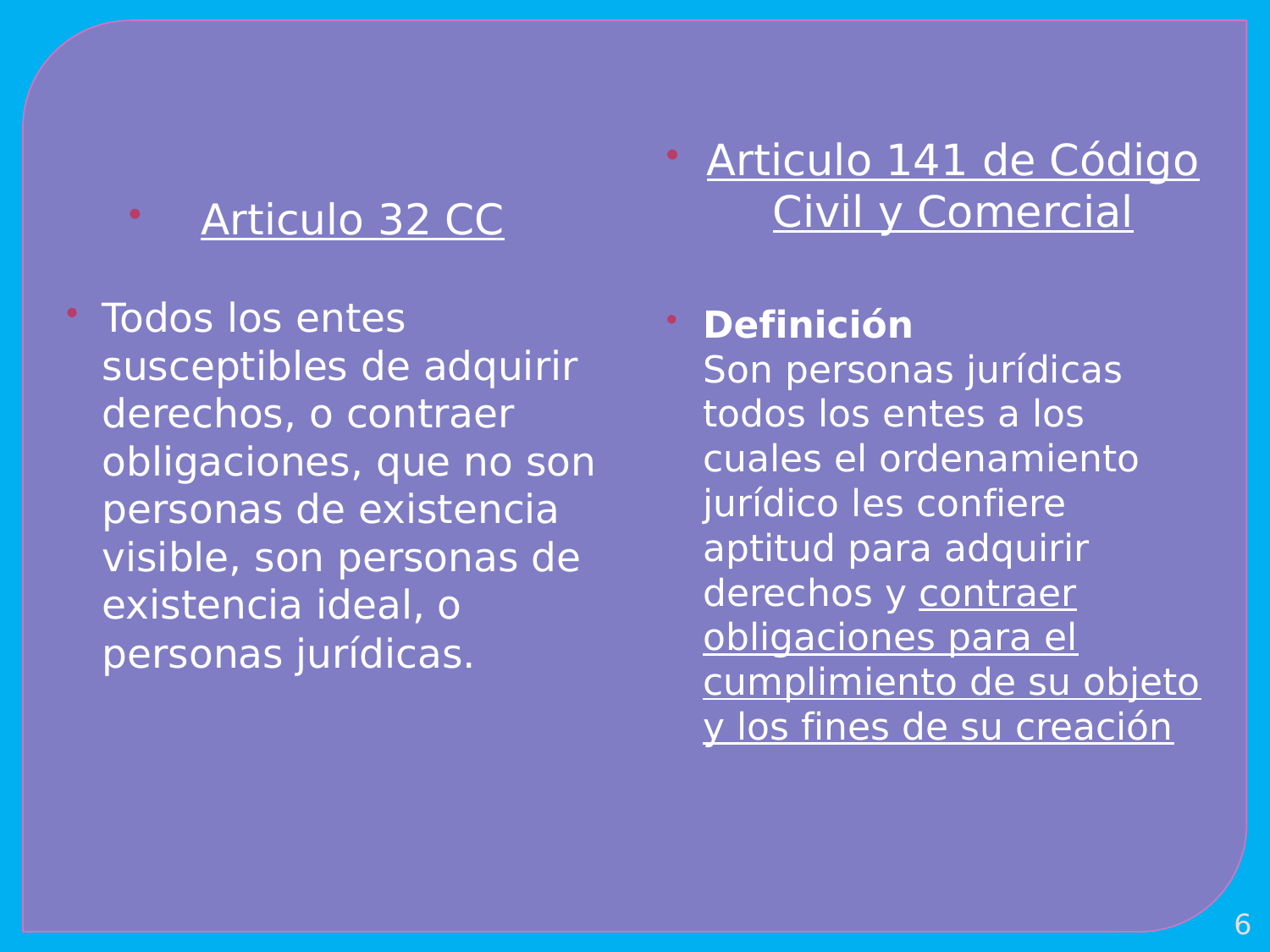

Articulo 141 de Código Civil y Comercial

Definición
   Son personas jurídicas todos los entes a los cuales el ordenamiento jurídico les confiere aptitud para adquirir derechos y contraer obligaciones para el cumplimiento de su objeto y los fines de su creación
Articulo 32 CC

Todos los entes susceptibles de adquirir derechos, o contraer obligaciones, que no son personas de existencia visible, son personas de existencia ideal, o personas jurídicas.
6